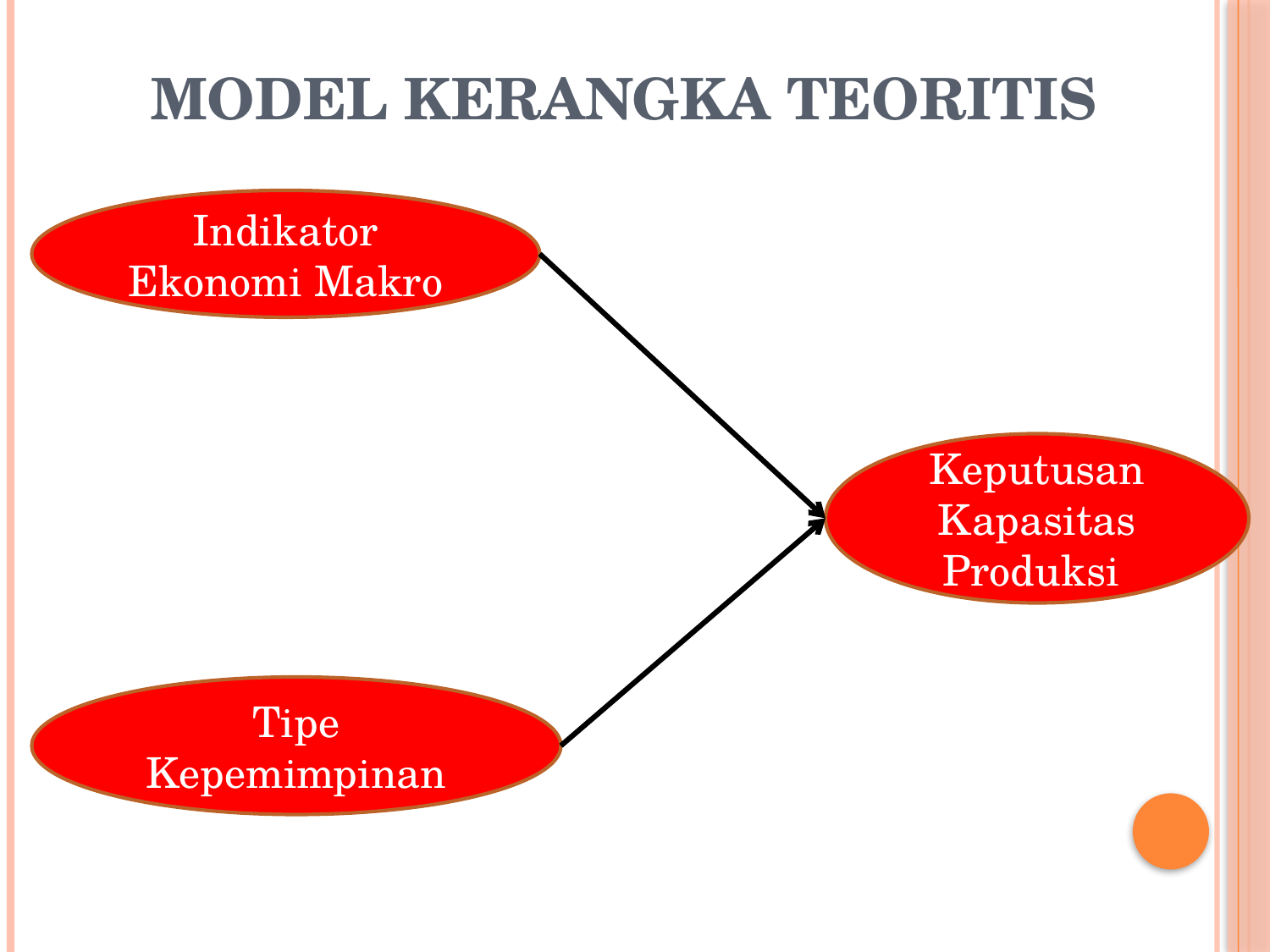

# Model kerangka teoritis
Indikator Ekonomi Makro
Keputusan
Kapasitas Produksi
Tipe Kepemimpinan